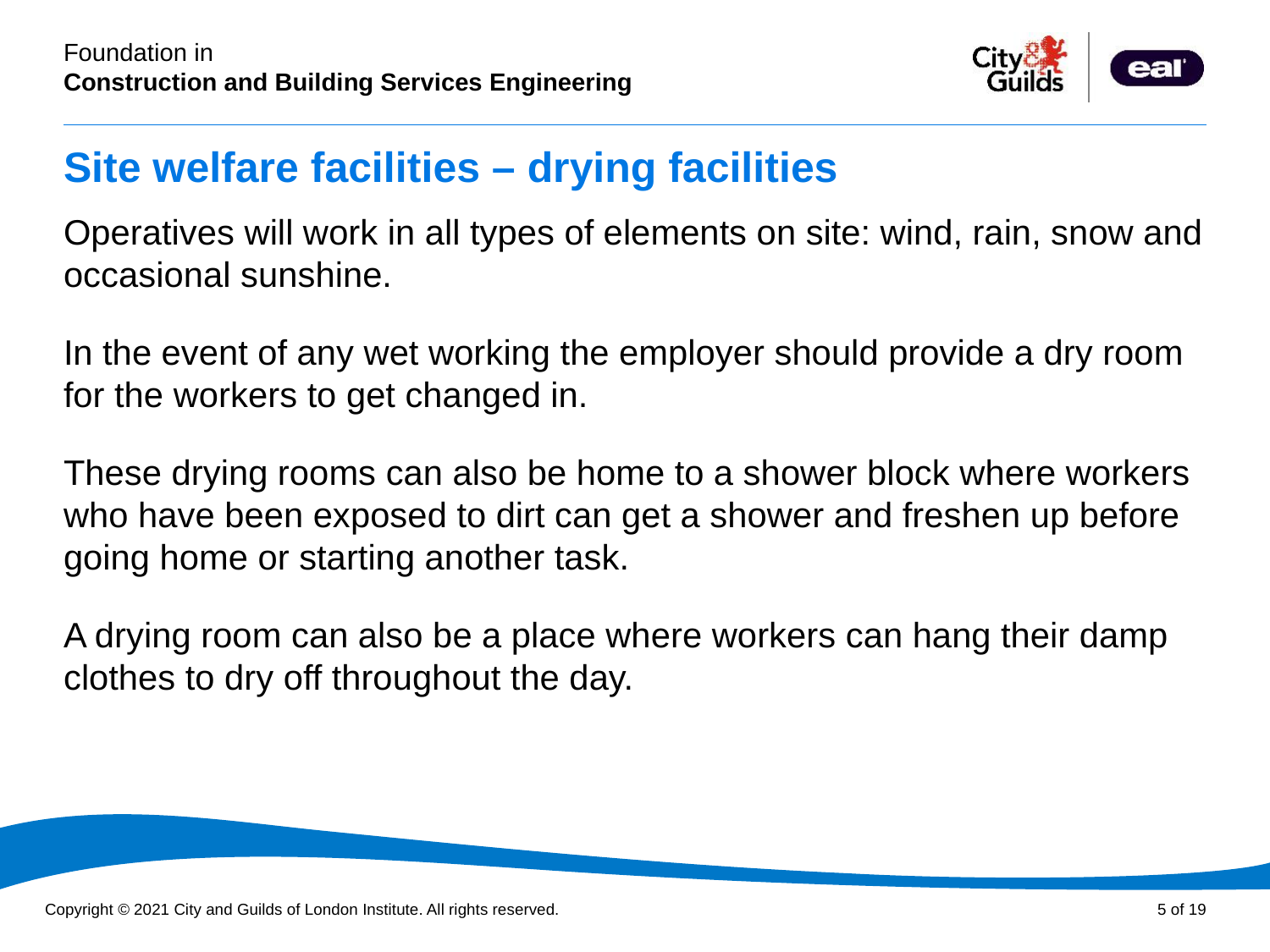

# Site welfare facilities – drying facilities
Operatives will work in all types of elements on site: wind, rain, snow and occasional sunshine.
In the event of any wet working the employer should provide a dry room for the workers to get changed in.
These drying rooms can also be home to a shower block where workers who have been exposed to dirt can get a shower and freshen up before going home or starting another task.
A drying room can also be a place where workers can hang their damp clothes to dry off throughout the day.